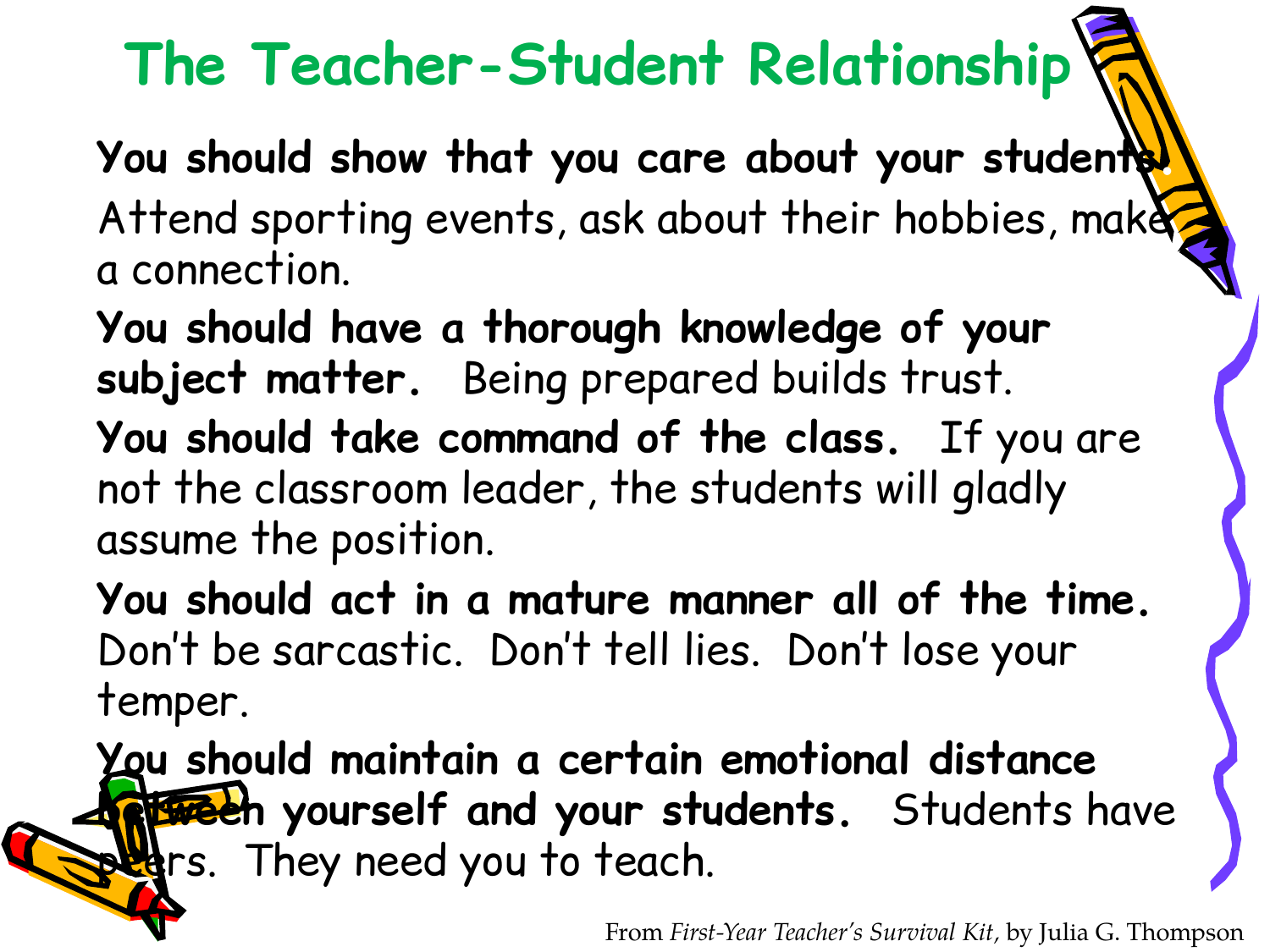

# The Teacher-Student Relationship
	You should show that you care about your students.
	Attend sporting events, ask about their hobbies, make a connection.
	You should have a thorough knowledge of your subject matter.  Being prepared builds trust.
	You should take command of the class.  If you are not the classroom leader, the students will gladly assume the position.
	You should act in a mature manner all of the time.  Don’t be sarcastic.  Don’t tell lies.  Don’t lose your temper.
	You should maintain a certain emotional distance between yourself and your students.  Students have peers.  They need you to teach.
From First-Year Teacher’s Survival Kit, by Julia G. Thompson